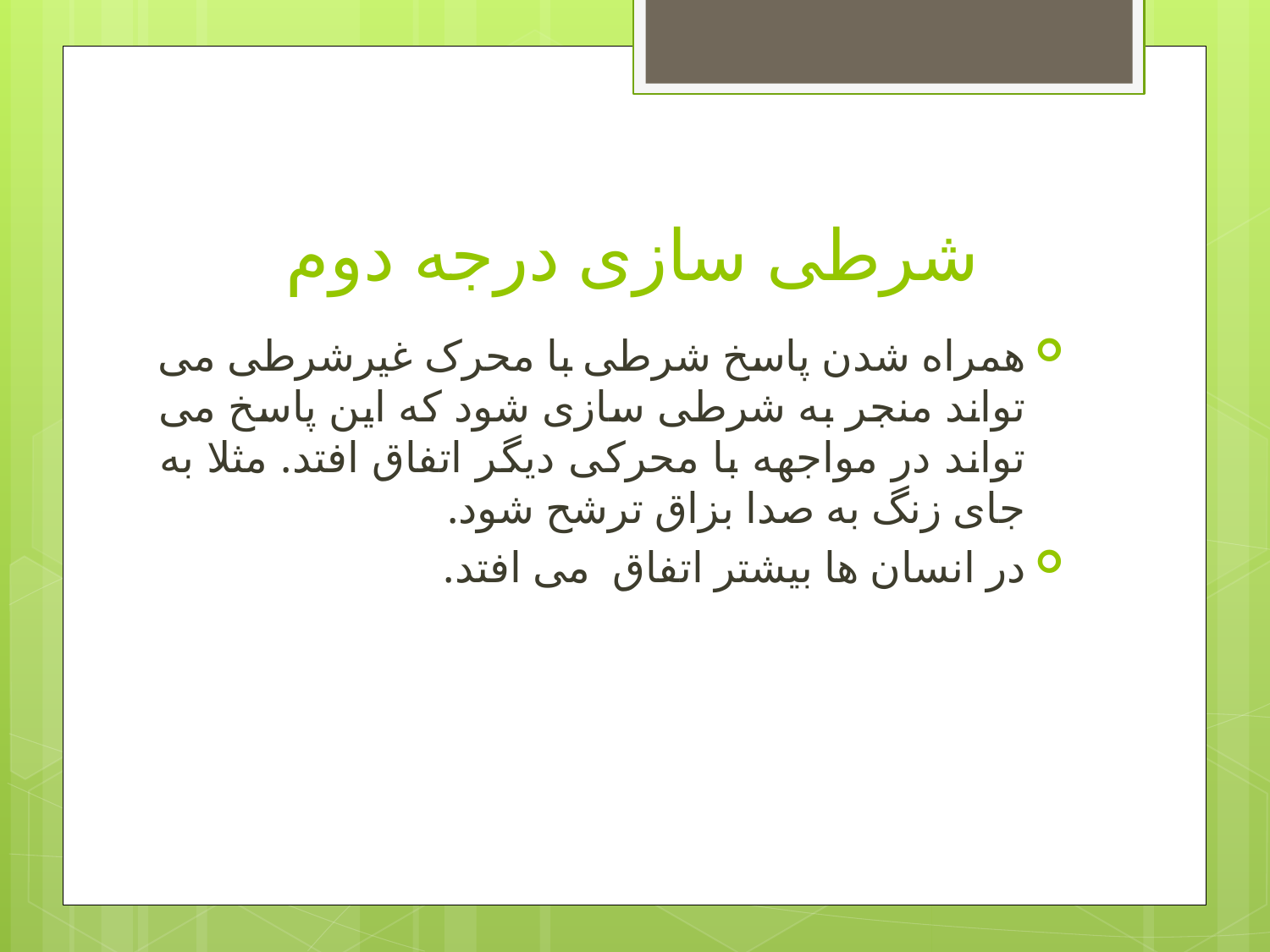

# شرطی سازی درجه دوم
همراه شدن پاسخ شرطی با محرک غیرشرطی می تواند منجر به شرطی سازی شود که این پاسخ می تواند در مواجهه با محرکی دیگر اتفاق افتد. مثلا به جای زنگ به صدا بزاق ترشح شود.
در انسان ها بیشتر اتفاق  می افتد.